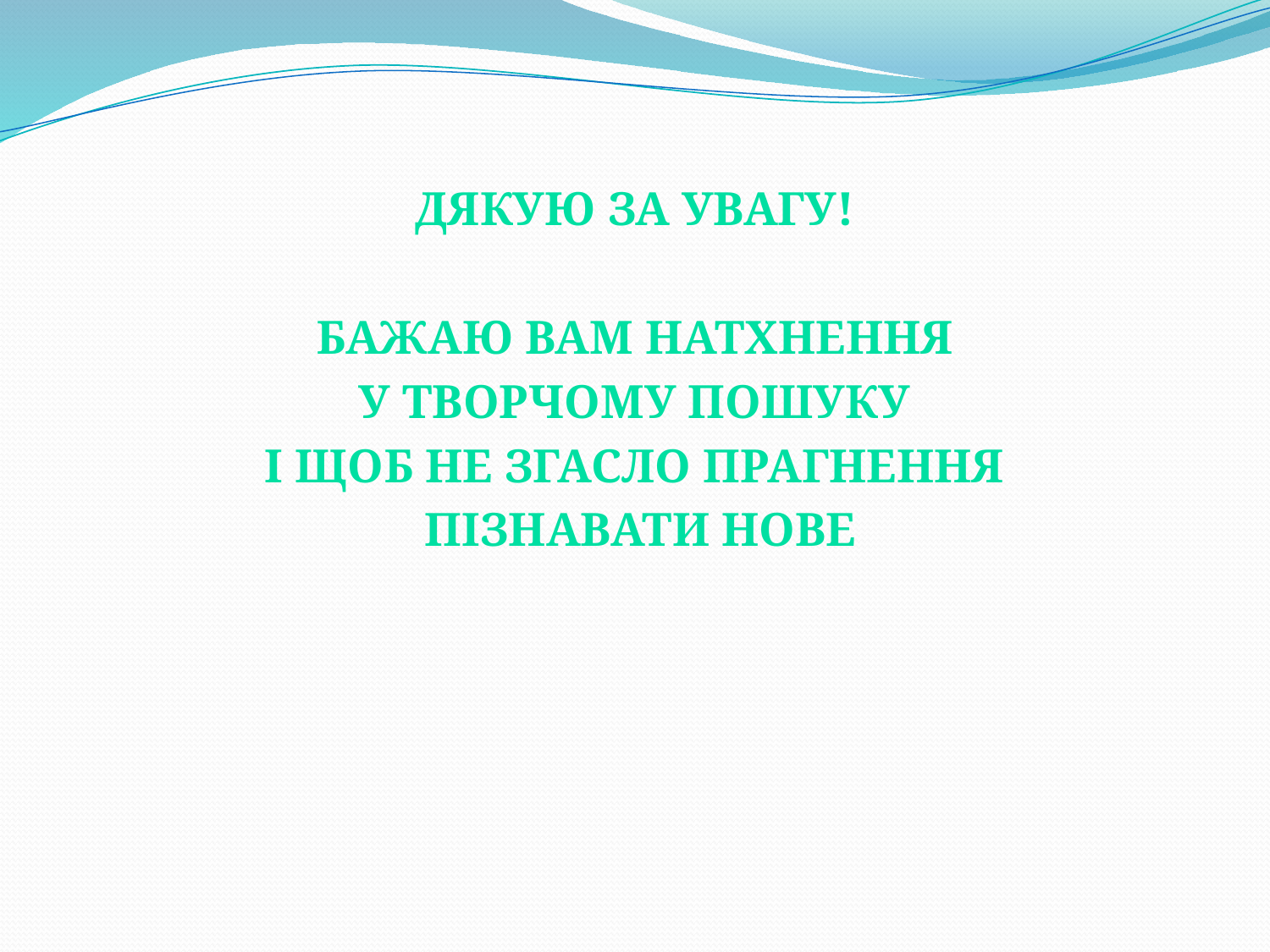

Дякую за увагу!

Бажаю Вам натхнення
 у творчому пошуку
і щоб не згасло прагнення
 пізнавати нове